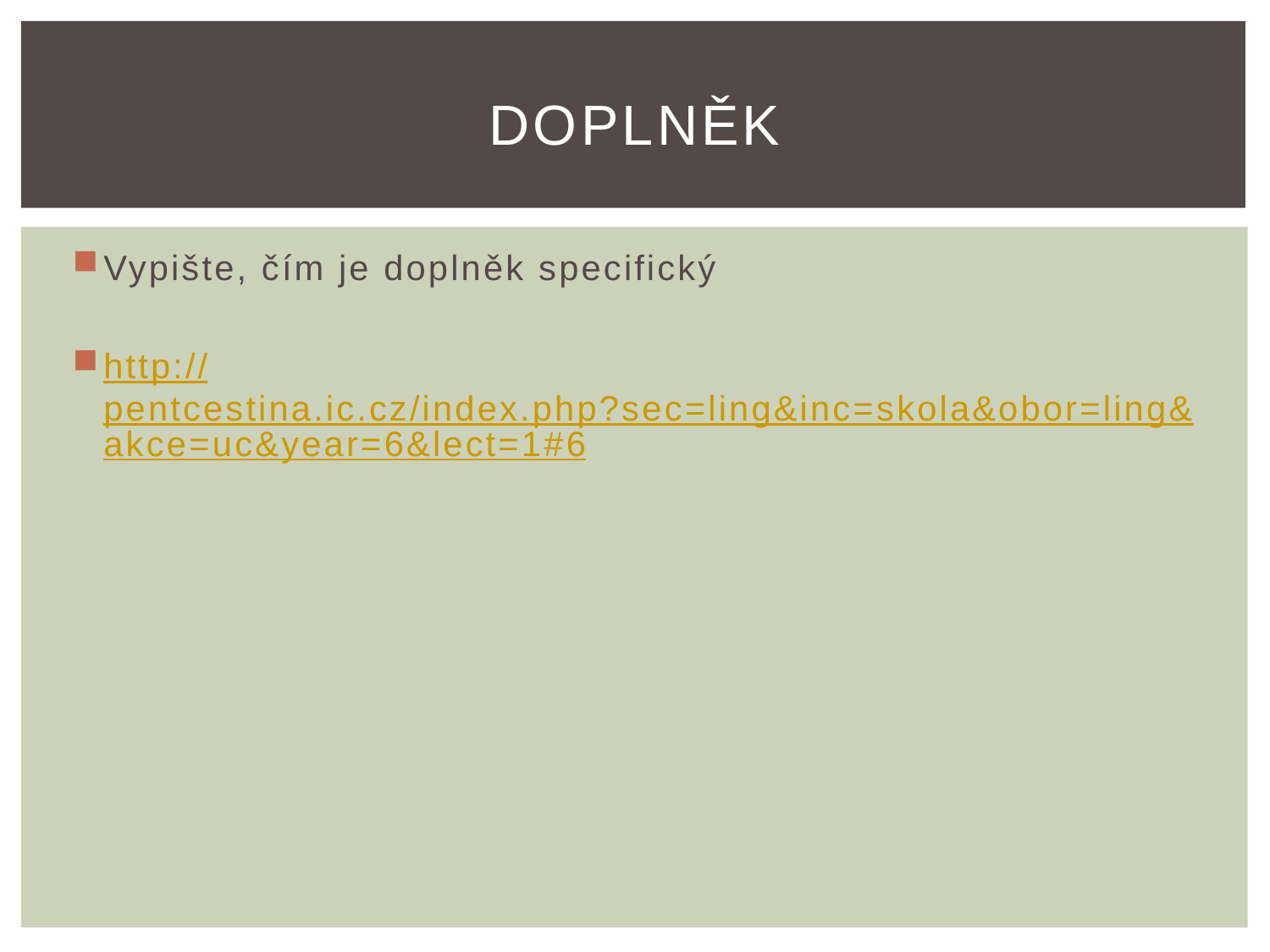

# doplněk
Vypište, čím je doplněk specifický

http://pentcestina.ic.cz/index.php?sec=ling&inc=skola&obor=ling&akce=uc&year=6&lect=1#6